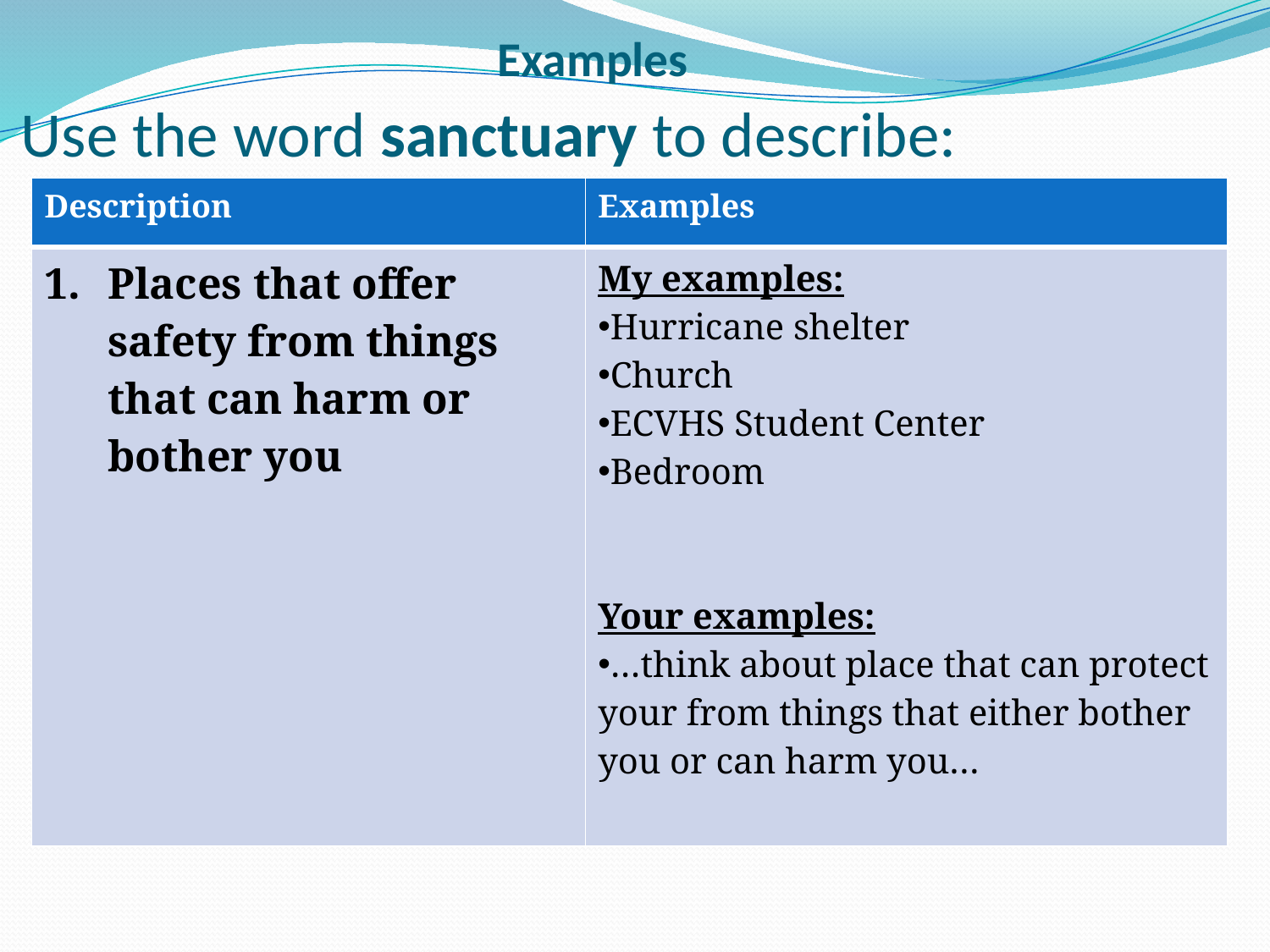

Examples
# Use the word sanctuary to describe:
| Description | Examples |
| --- | --- |
| Places that offer safety from things that can harm or bother you | My examples: Hurricane shelter Church ECVHS Student Center Bedroom Your examples: …think about place that can protect your from things that either bother you or can harm you… |